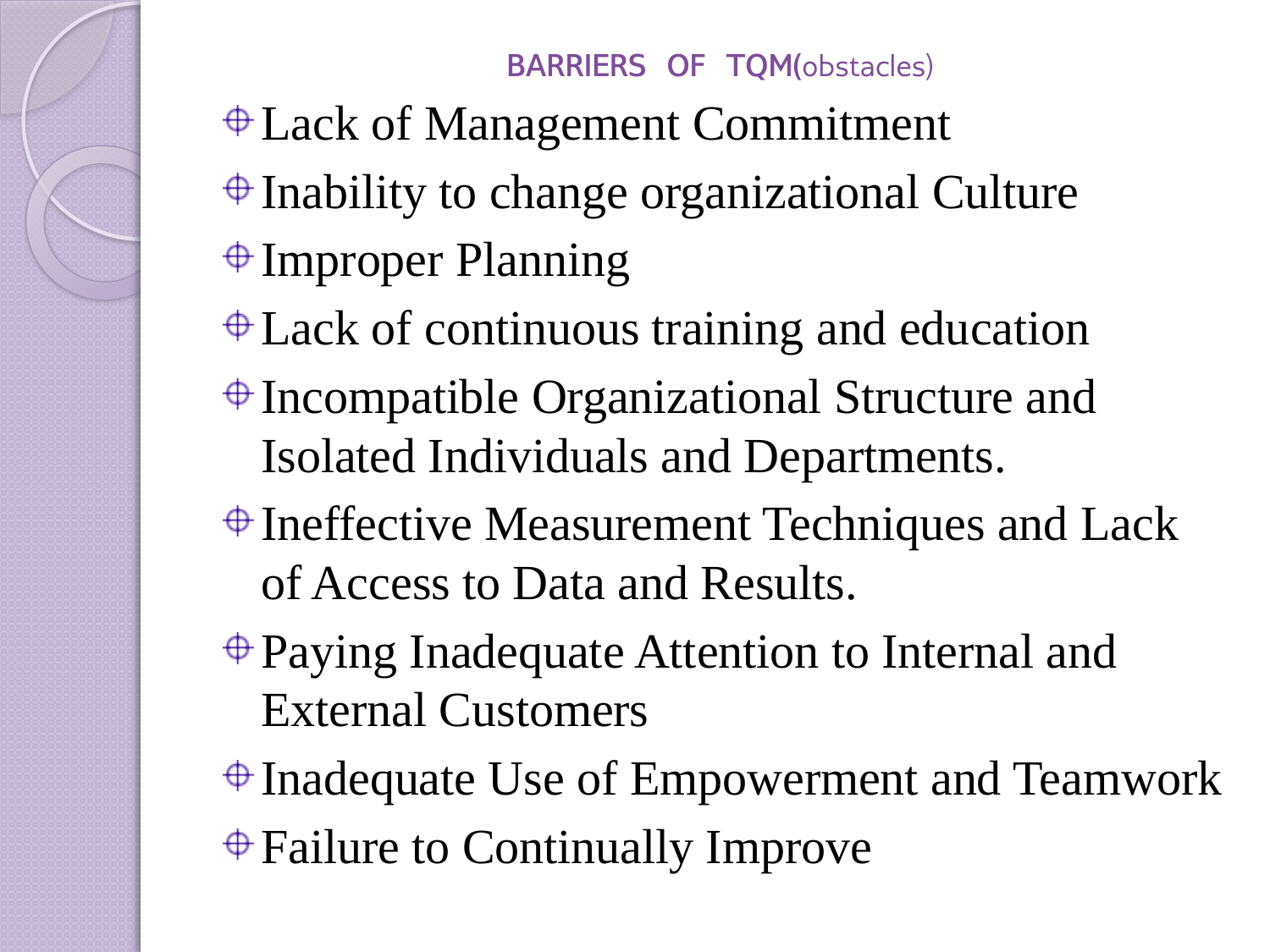

# BARRIERS  OF  TQM(obstacles)
Lack of Management Commitment
Inability to change organizational Culture
Improper Planning
Lack of continuous training and education
Incompatible Organizational Structure and Isolated Individuals and Departments.
Ineffective Measurement Techniques and Lack of Access to Data and Results.
Paying Inadequate Attention to Internal and External Customers
Inadequate Use of Empowerment and Teamwork
Failure to Continually Improve